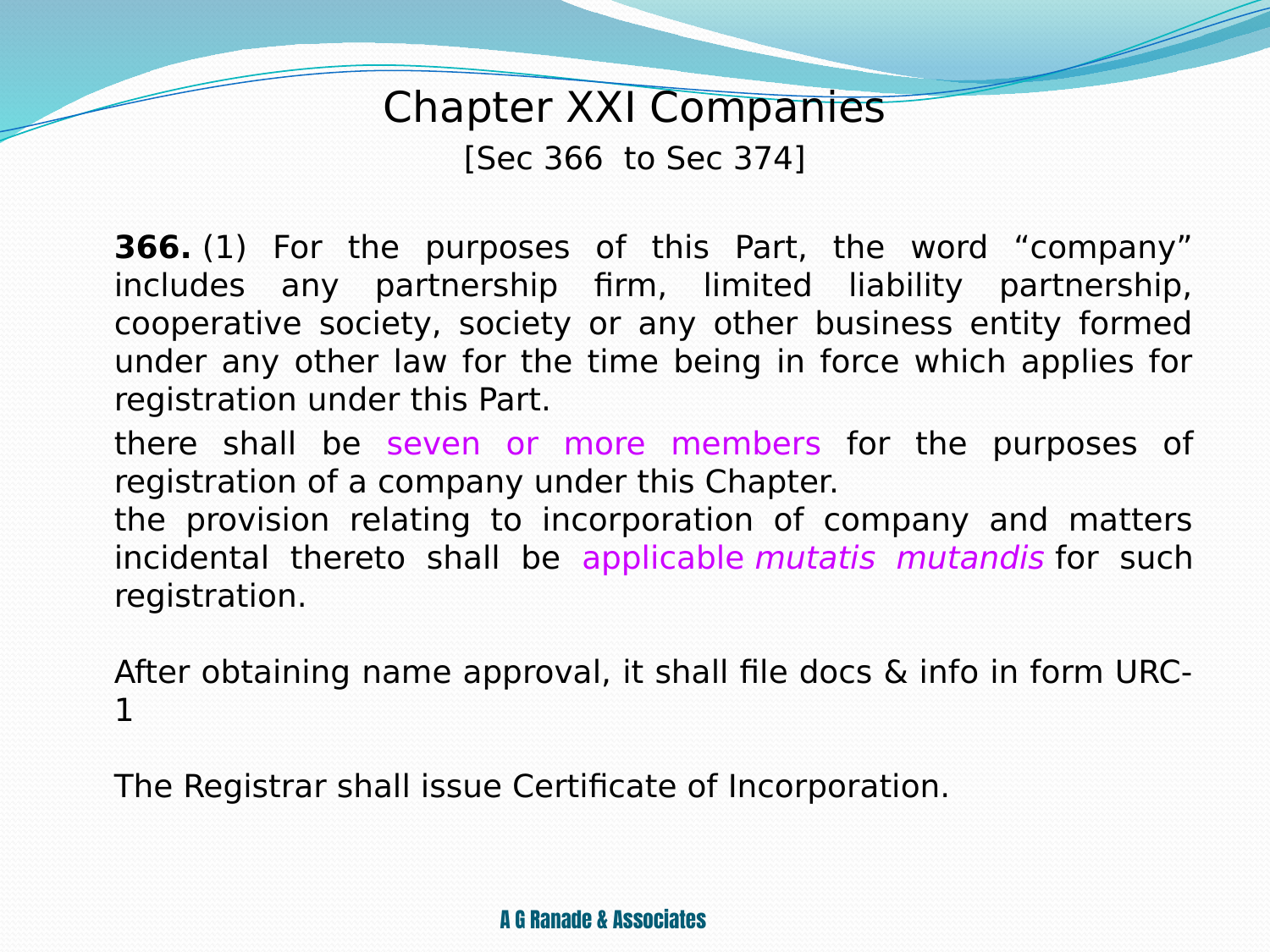

Chapter XXI Companies
[Sec 366  to Sec 374]

	366. (1) For the purposes of this Part, the word “company” includes any partnership firm, limited liability partnership, cooperative society, society or any other business entity formed under any other law for the time being in force which applies for registration under this Part.
	there shall be seven or more members for the purposes of registration of a company under this Chapter.
	the provision relating to incorporation of company and matters incidental thereto shall be applicable mutatis mutandis for such registration.

	After obtaining name approval, it shall file docs & info in form URC-1

 	The Registrar shall issue Certificate of Incorporation.

A G Ranade & Associates